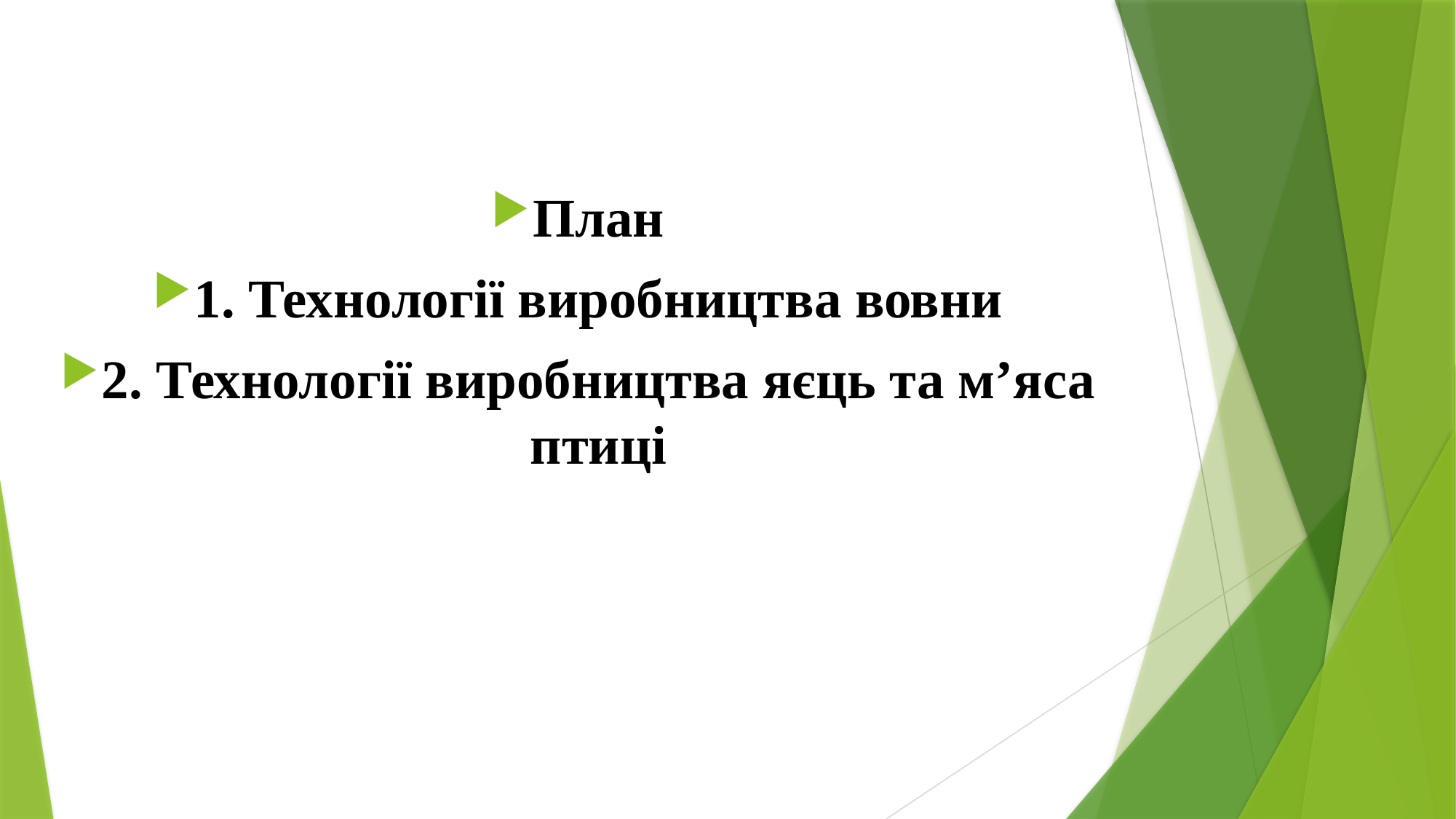

План
1. Технології виробництва вовни
2. Технології виробництва яєць та м’яса птиці